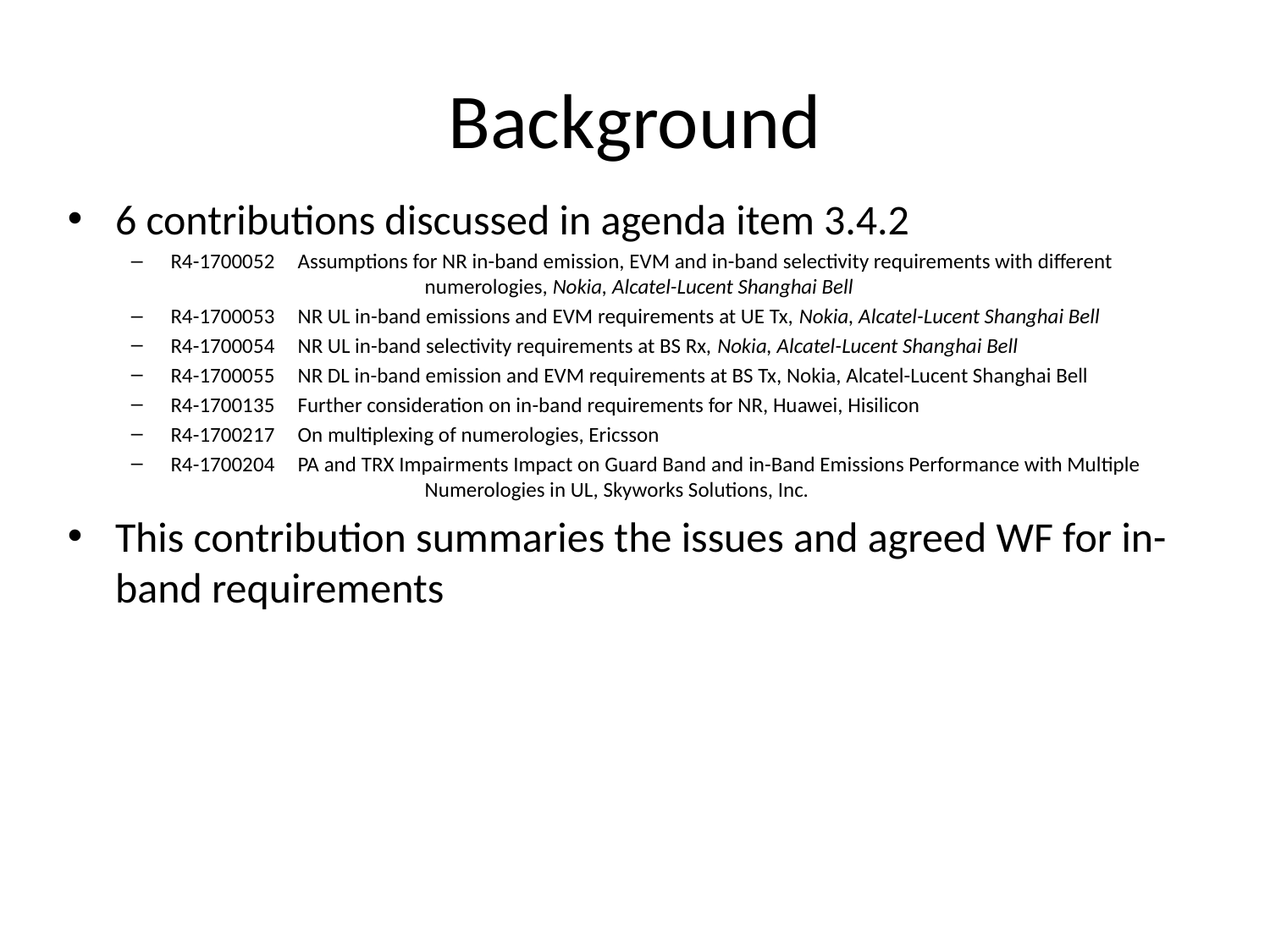

# Background
6 contributions discussed in agenda item 3.4.2
R4-1700052	Assumptions for NR in-band emission, EVM and in-band selectivity requirements with different 			numerologies, Nokia, Alcatel-Lucent Shanghai Bell
R4-1700053 	NR UL in-band emissions and EVM requirements at UE Tx, Nokia, Alcatel-Lucent Shanghai Bell
R4-1700054 	NR UL in-band selectivity requirements at BS Rx, Nokia, Alcatel-Lucent Shanghai Bell
R4-1700055	NR DL in-band emission and EVM requirements at BS Tx, Nokia, Alcatel-Lucent Shanghai Bell
R4-1700135 	Further consideration on in-band requirements for NR, Huawei, Hisilicon
R4-1700217	On multiplexing of numerologies, Ericsson
R4-1700204 	PA and TRX Impairments Impact on Guard Band and in-Band Emissions Performance with Multiple 			Numerologies in UL, Skyworks Solutions, Inc.
This contribution summaries the issues and agreed WF for in-band requirements